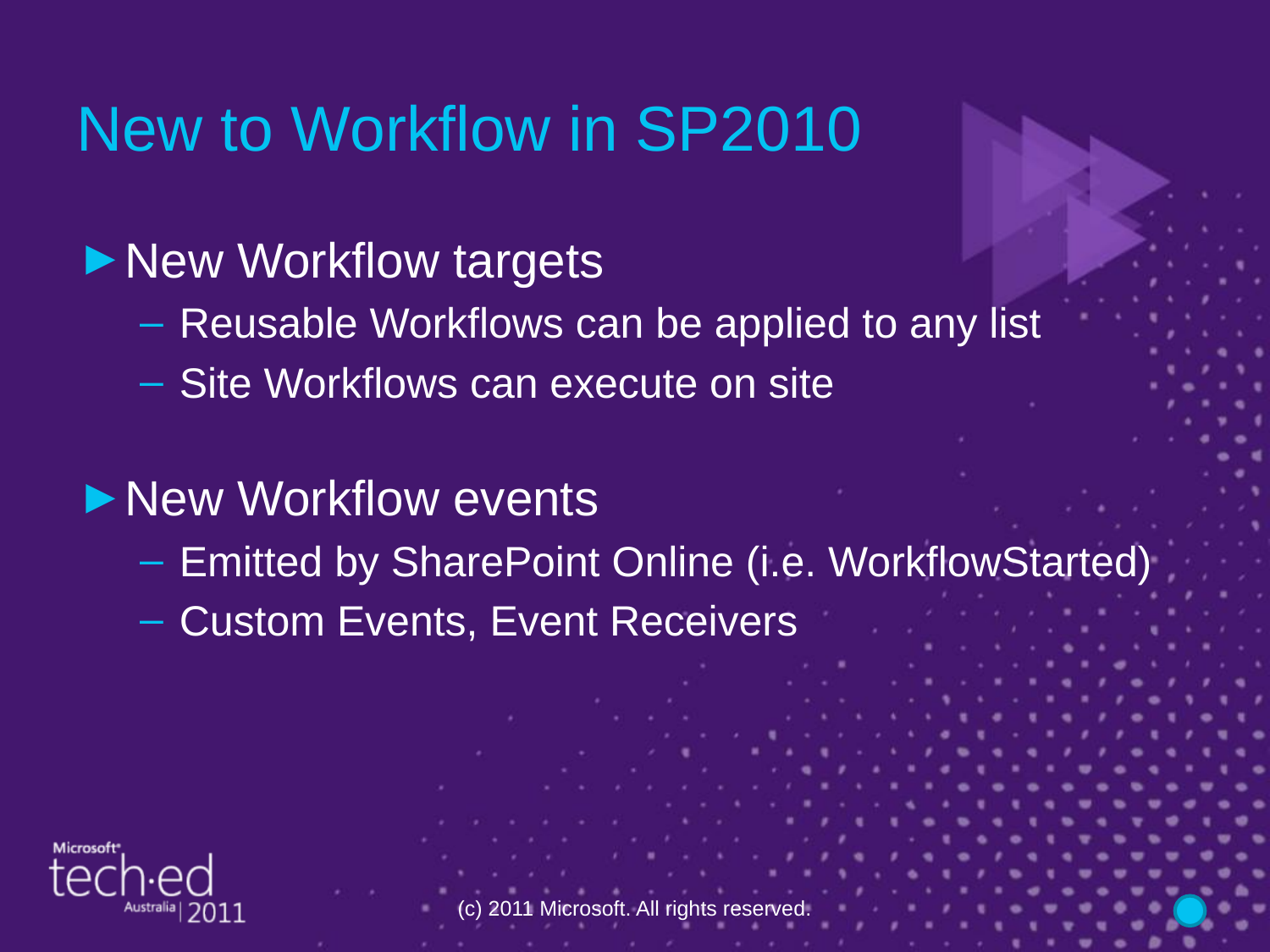

# New to Workflow in SP2010
New Workflow targets
Reusable Workflows can be applied to any list
Site Workflows can execute on site
New Workflow events
Emitted by SharePoint Online (i.e. WorkflowStarted)
Custom Events, Event Receivers

(c) 2011 Microsoft. All rights reserved.